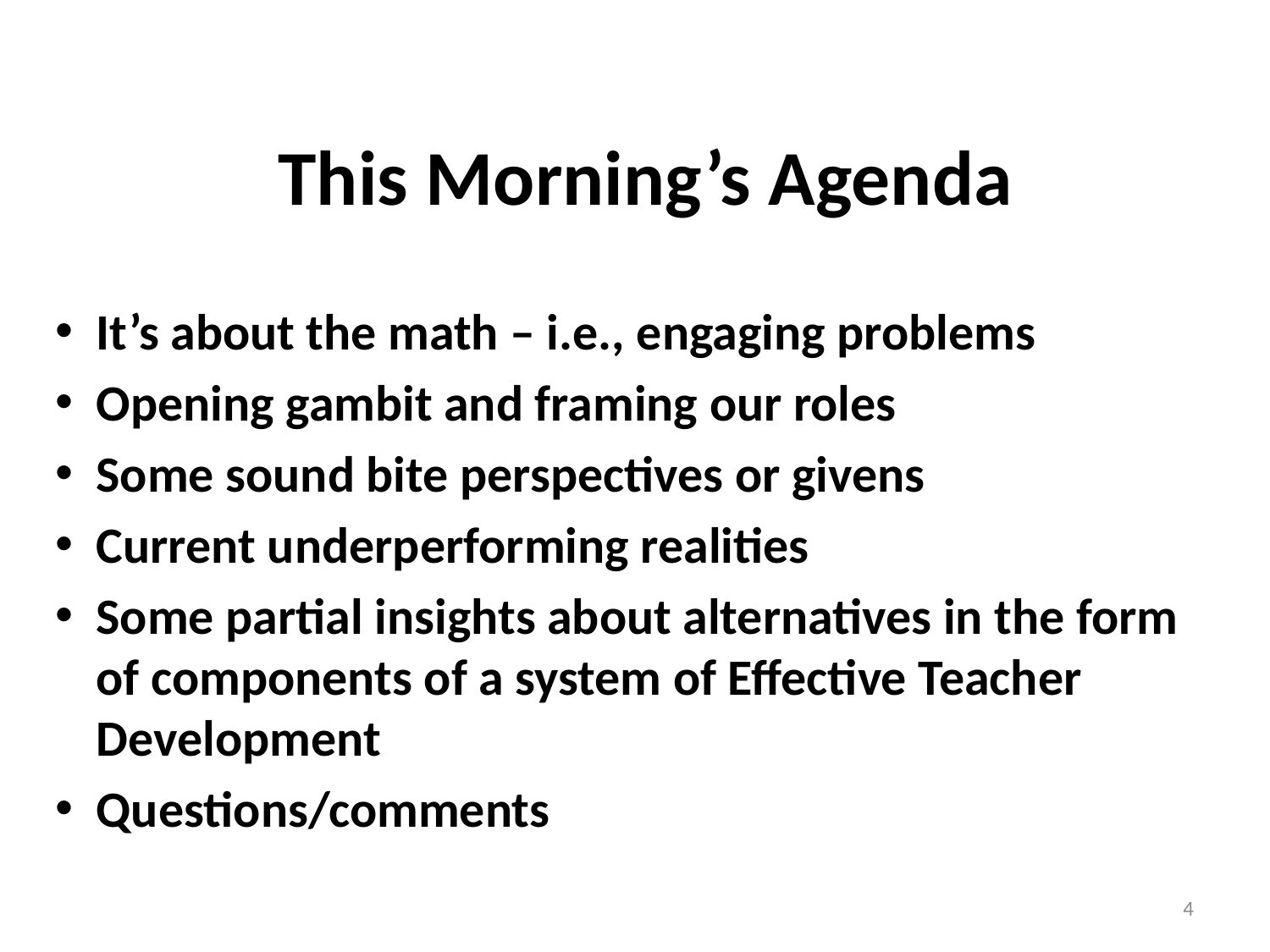

# This Morning’s Agenda

It’s about the math – i.e., engaging problems
Opening gambit and framing our roles
Some sound bite perspectives or givens
Current underperforming realities
Some partial insights about alternatives in the form of components of a system of Effective Teacher Development
Questions/comments
4